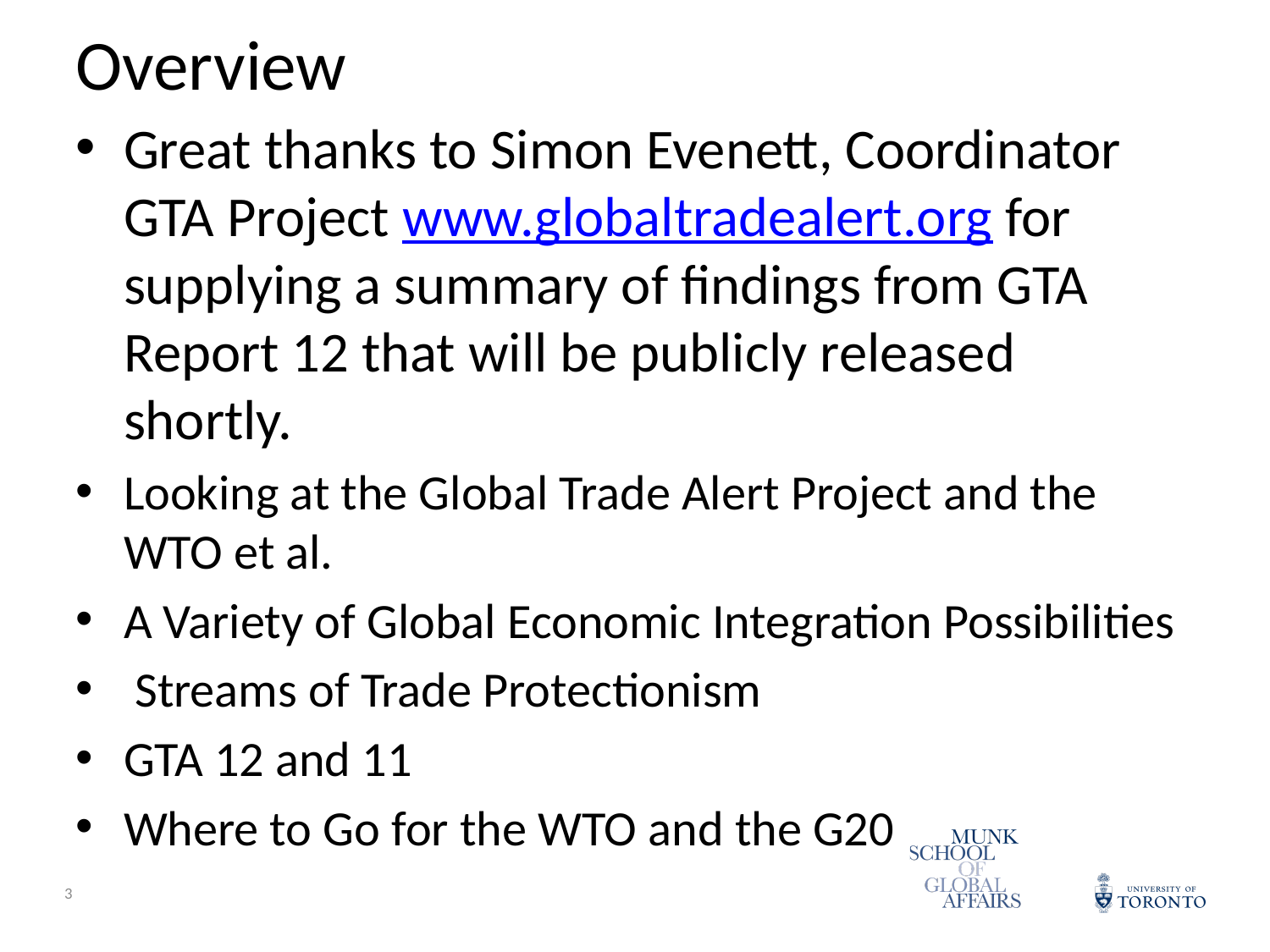

# Overview
Great thanks to Simon Evenett, Coordinator GTA Project www.globaltradealert.org for supplying a summary of findings from GTA Report 12 that will be publicly released shortly.
Looking at the Global Trade Alert Project and the WTO et al.
A Variety of Global Economic Integration Possibilities
 Streams of Trade Protectionism
GTA 12 and 11
Where to Go for the WTO and the G20

3